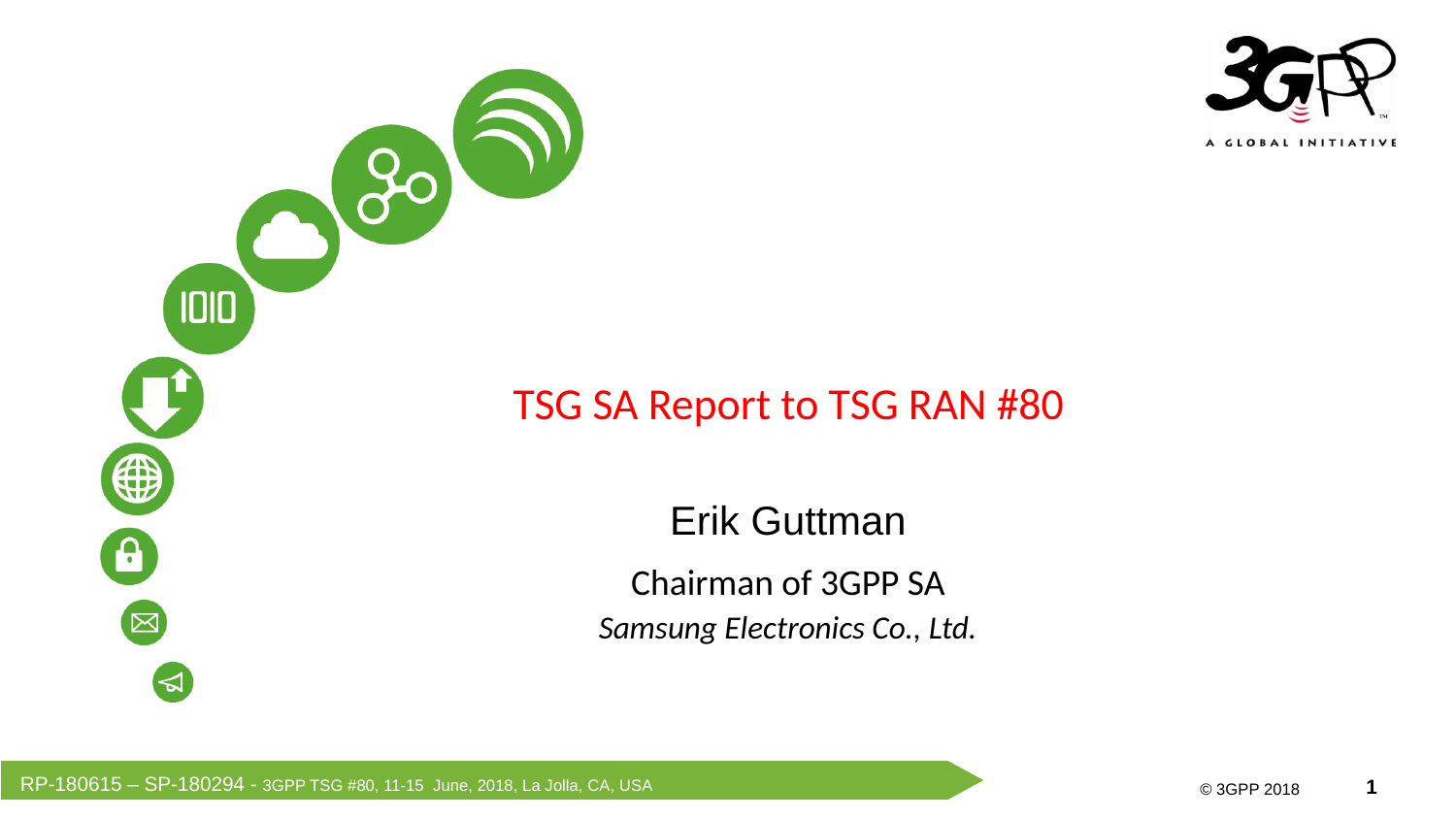

TSG SA Report to TSG RAN #80
Erik Guttman
Chairman of 3GPP SA
Samsung Electronics Co., Ltd.